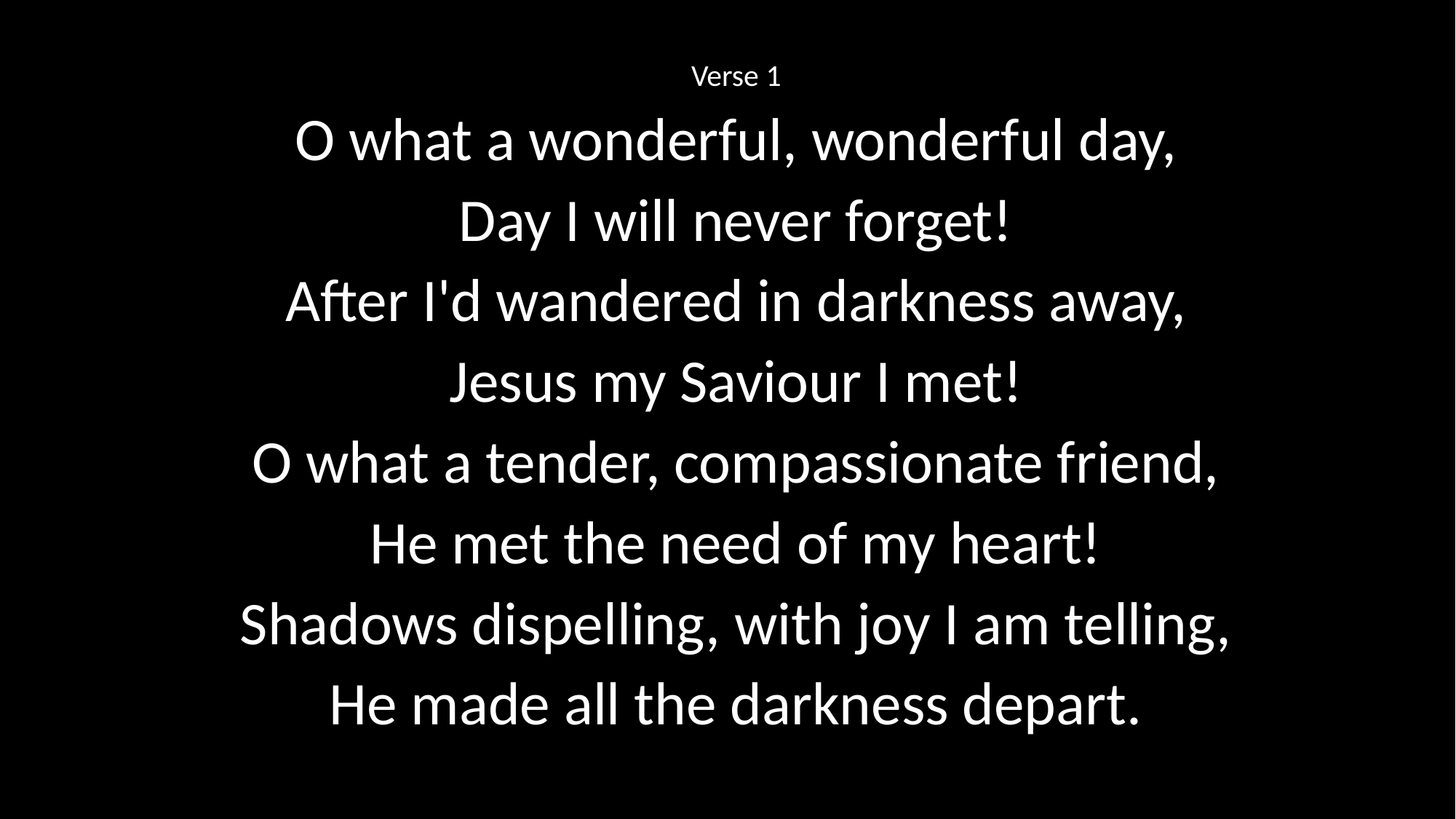

Verse 1
O what a wonderful, wonderful day,
Day I will never forget!
After I'd wandered in darkness away,
Jesus my Saviour I met!
O what a tender, compassionate friend,
He met the need of my heart!
Shadows dispelling, with joy I am telling,
He made all the darkness depart.